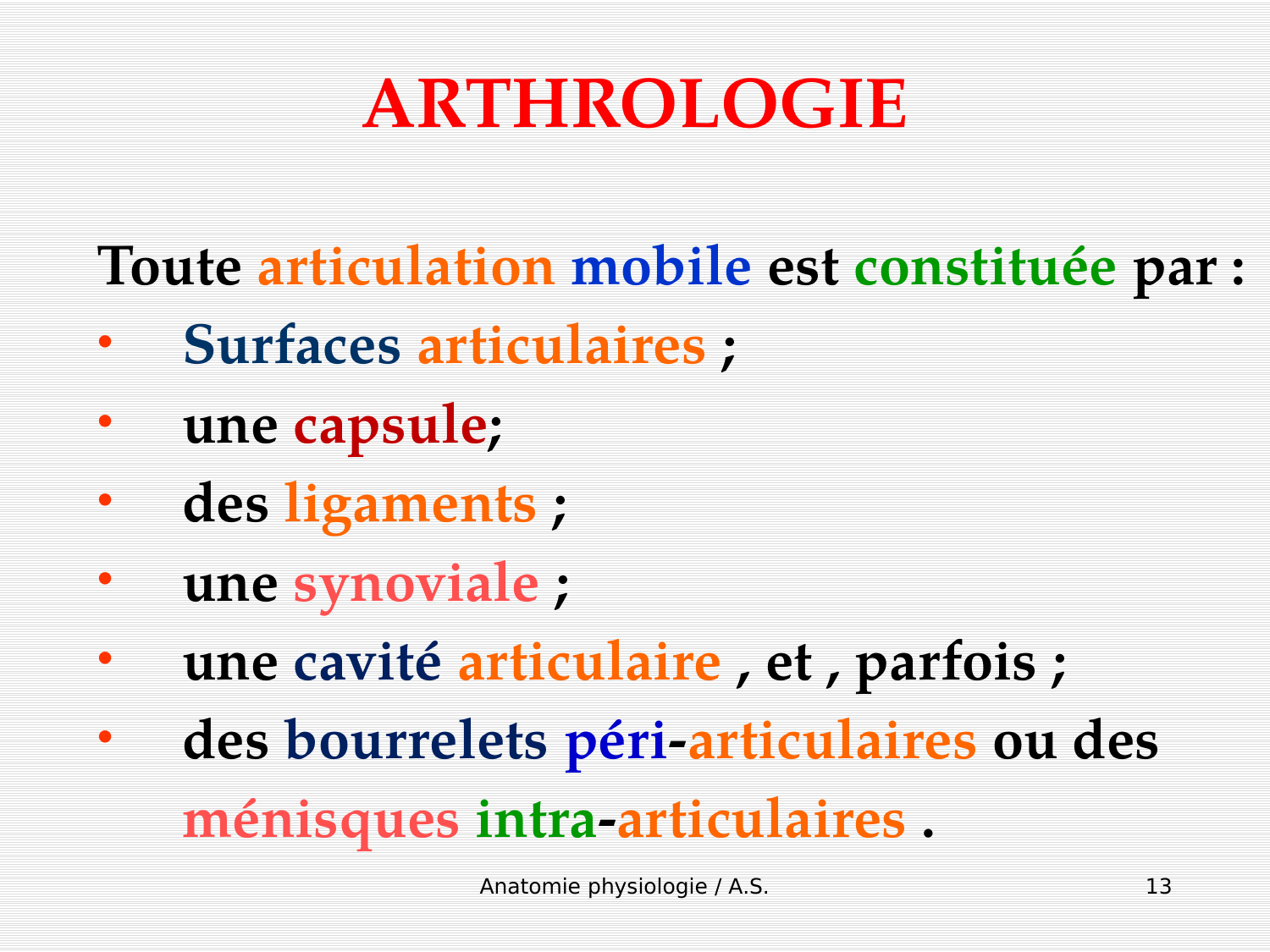

# ARTHROLOGIE
Toute articulation mobile est constituée par :
Surfaces articulaires ;
une capsule;
des ligaments ;
une synoviale ;
une cavité articulaire , et , parfois ;
des bourrelets péri-articulaires ou des
      ménisques intra-articulaires .
Anatomie physiologie / A.S.
13